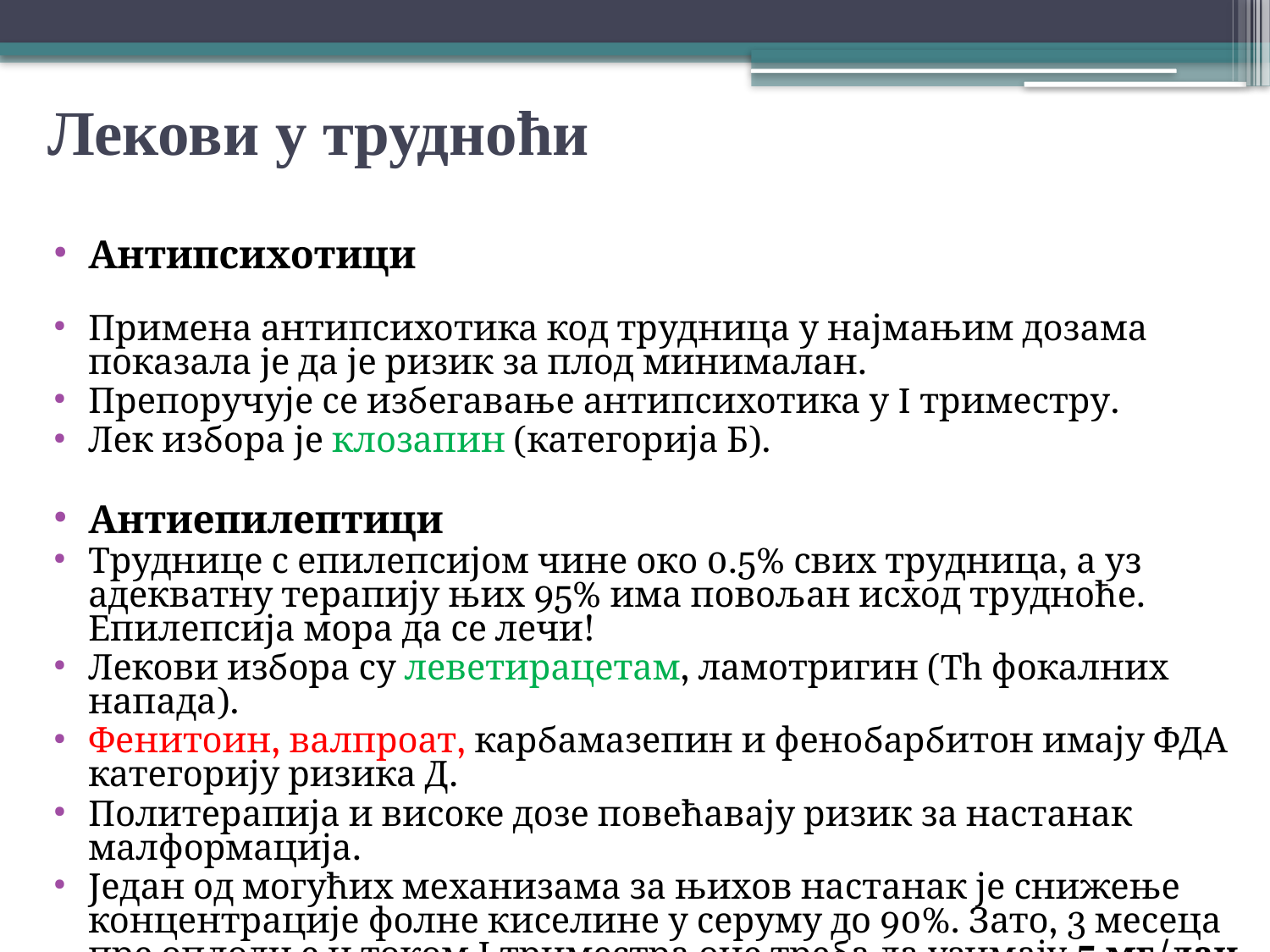

# Лекови у трудноћи
Антипсихотици

Примена антипсихотика код трудница у најмањим дозама показала је да је ризик за плод минималан.
Препоручује се избегавање антипсихотика у I триместру.
Лек избора је клозапин (категорија Б).

Антиепилептици
Труднице с епилепсијом чине око 0.5% свих трудница, а уз адекватну терапију њих 95% има повољан исход трудноће. Епилепсија мора да се лечи!
Лекови избора су леветирацетам, ламотригин (Th фокалних напада).
Фенитоин, валпроат, карбамазепин и фенобарбитон имају ФДА категорију ризика Д.
Политерапија и високе дозе повећавају ризик за настанак малформација.
Један од могућих механизама за њихов настанак је снижење концентрације фолне киселине у серуму до 90%. Зато, 3 месеца пре оплодње и током I триместра оне треба да узимају 5 мг/дан фолне киселине како би се спречио дефект неуралне цеви.